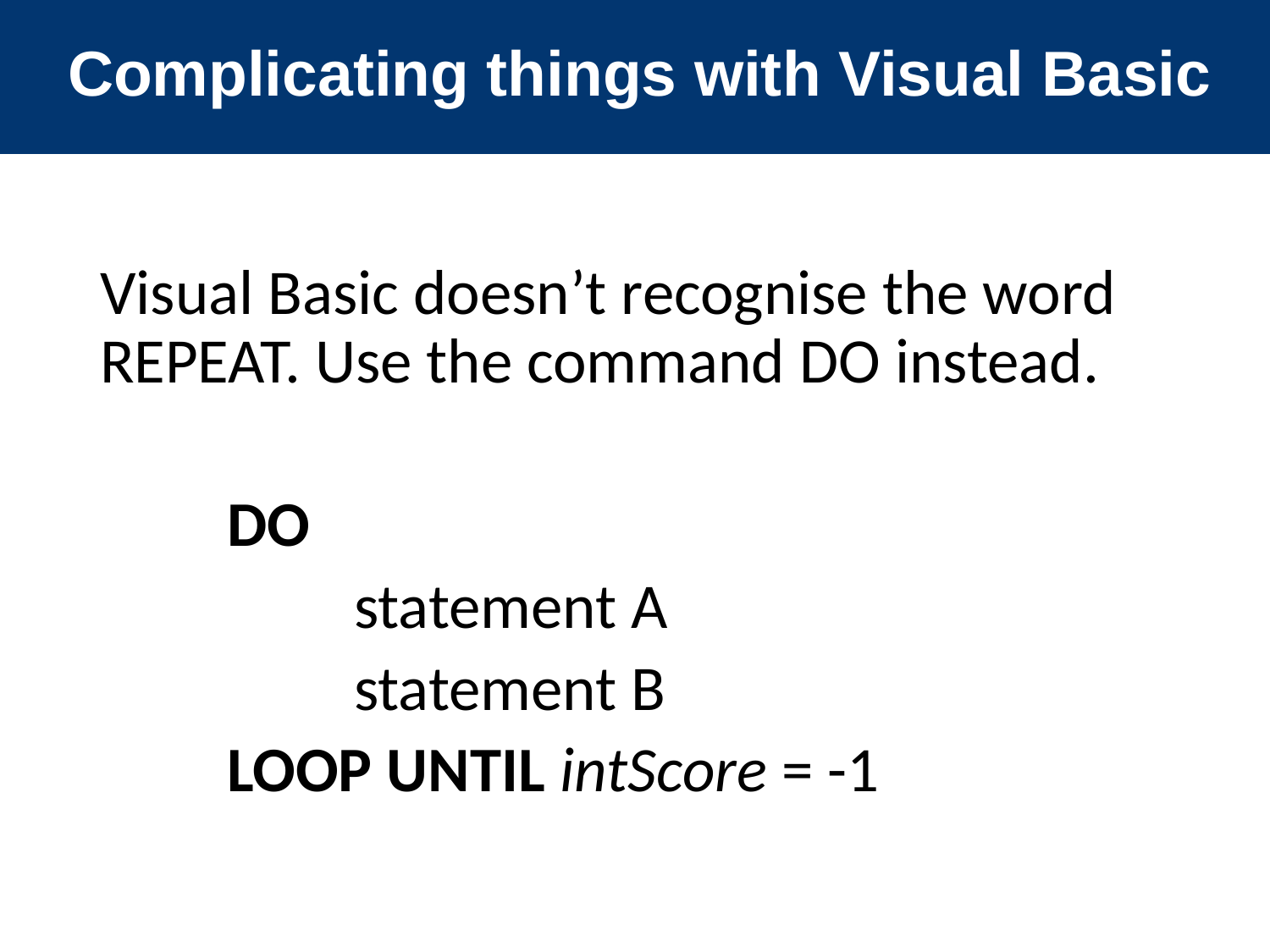

Complicating things with Visual Basic
Visual Basic doesn’t recognise the word REPEAT. Use the command DO instead.

	DO
		statement A
		statement B
	LOOP UNTIL intScore = -1